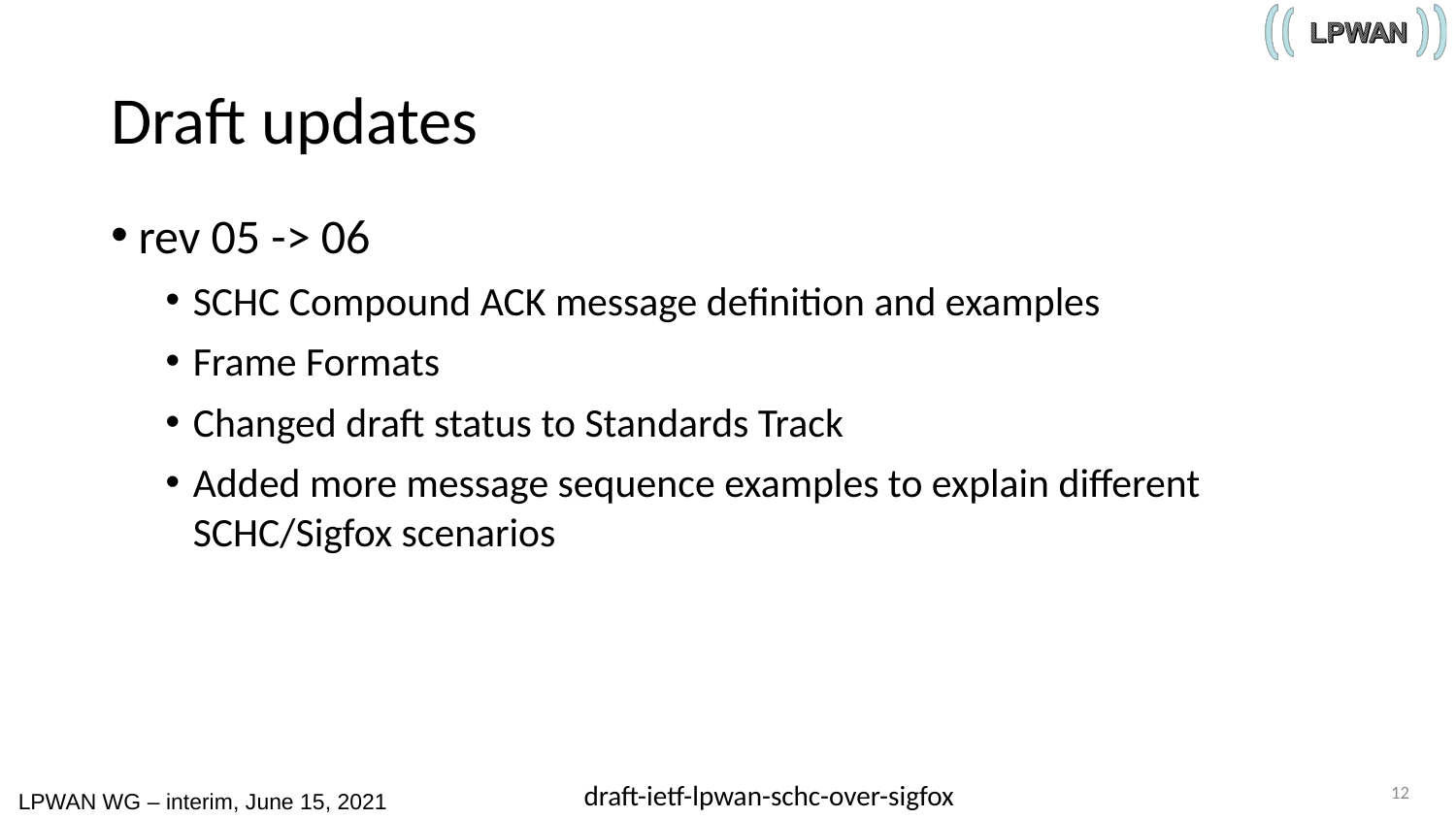

# Draft updates
rev 05 -> 06
SCHC Compound ACK message definition and examples
Frame Formats
Changed draft status to Standards Track
Added more message sequence examples to explain different SCHC/Sigfox scenarios

draft-ietf-lpwan-schc-over-sigfox
12